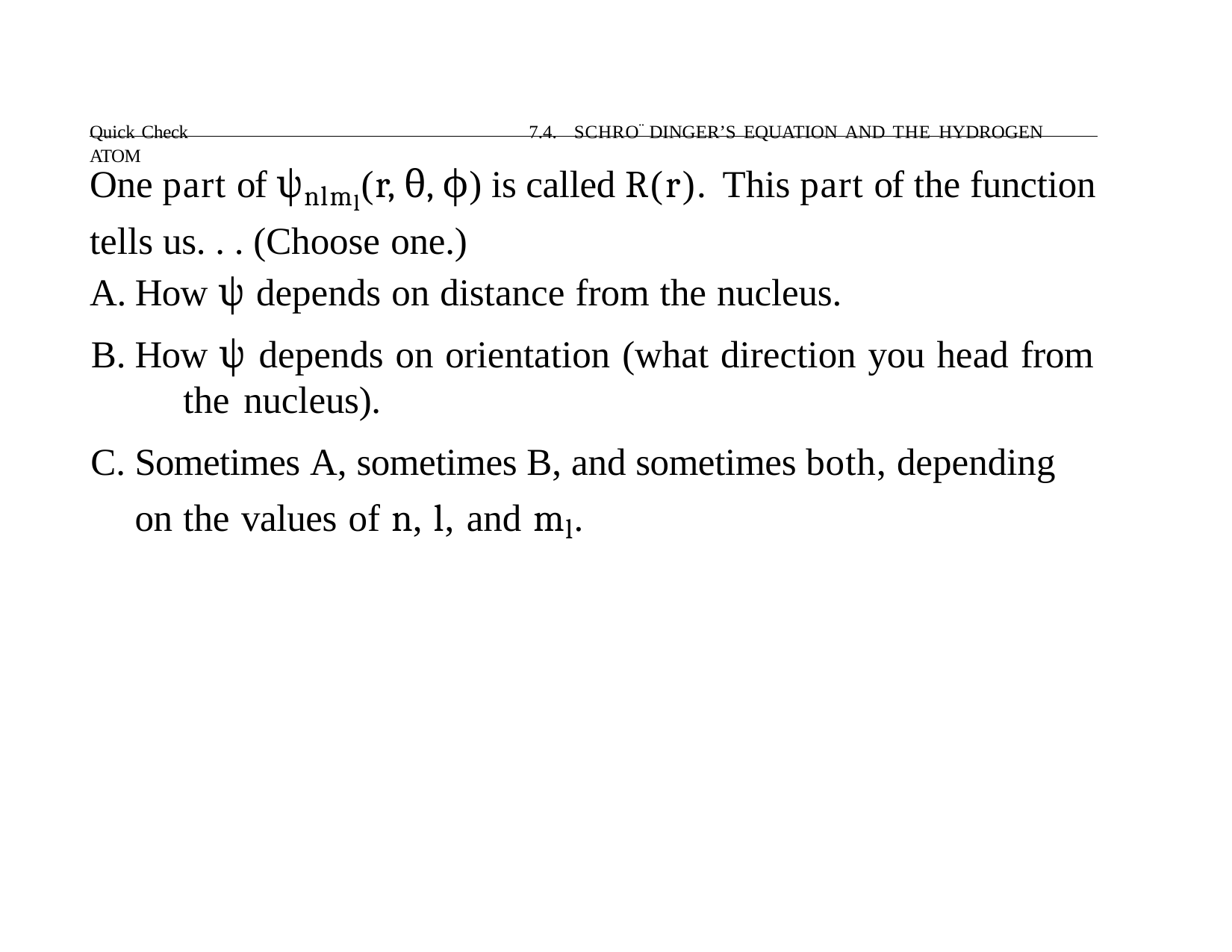

Quick Check	7.4.  SCHRO¨ DINGER’S EQUATION AND THE HYDROGEN ATOM

# One part of ψnlml(r, θ, ϕ) is called R(r). This part of the function tells us. . . (Choose one.)
How ψ depends on distance from the nucleus.
How ψ depends on orientation (what direction you head from 	the nucleus).
Sometimes A, sometimes B, and sometimes both, depending on 	the values of n, l, and ml.